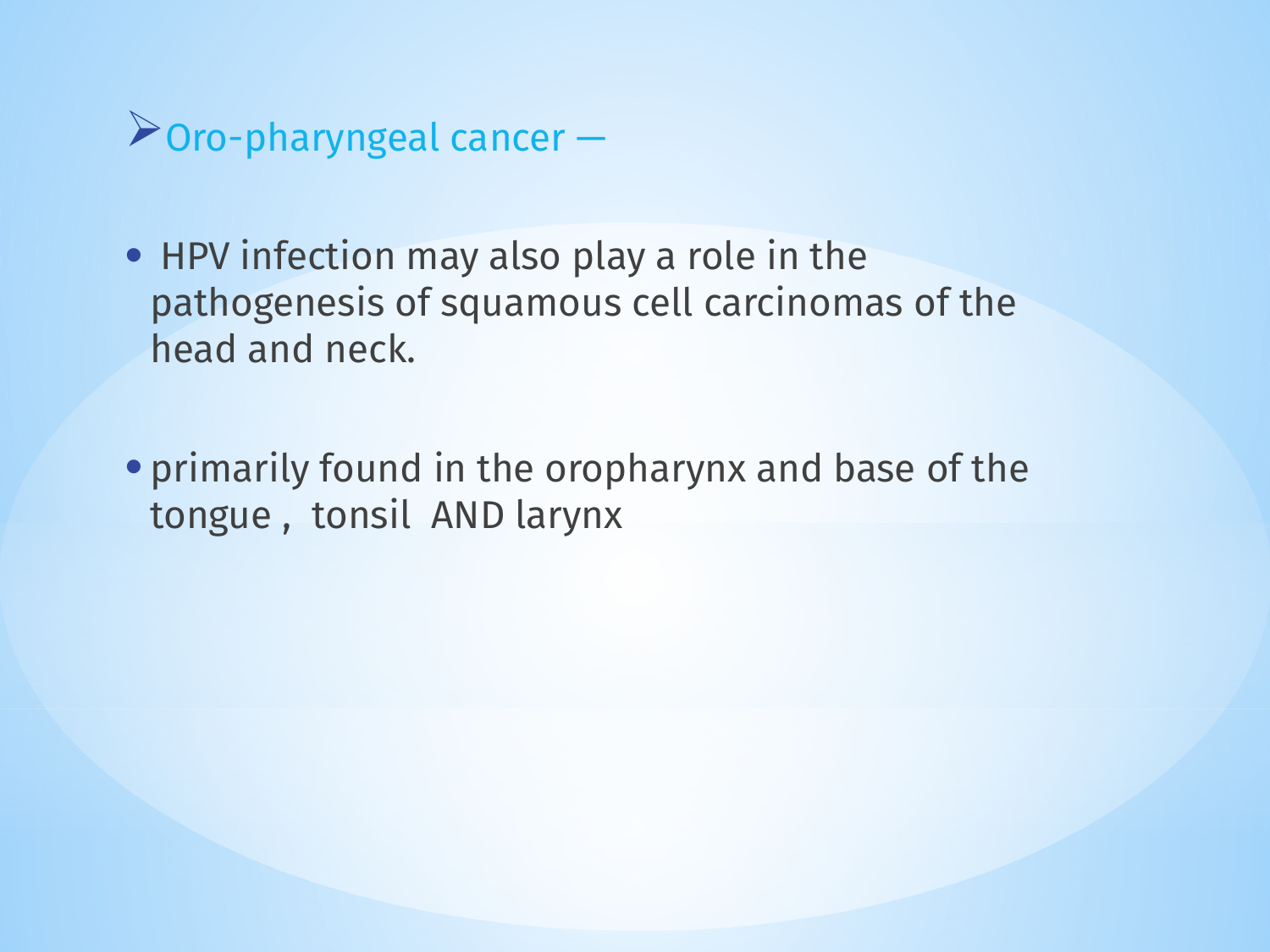

Oro-pharyngeal cancer —

 HPV infection may also play a role in the pathogenesis of squamous cell carcinomas of the head and neck.

primarily found in the oropharynx and base of the tongue ,  tonsil  AND larynx
#